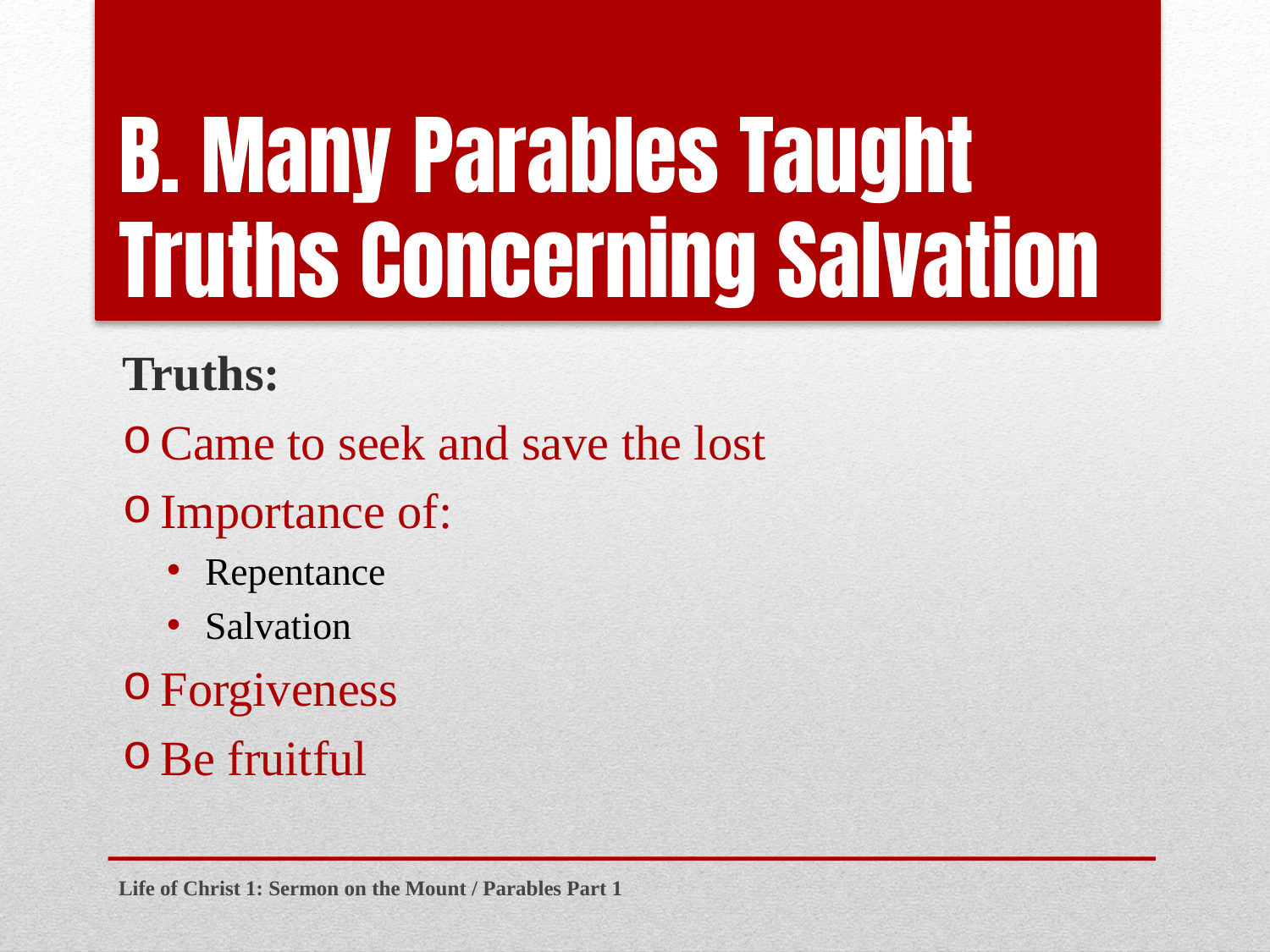

# B. Many Parables Taught Truths Concerning Salvation
Truths:
Came to seek and save the lost
Importance of:
Repentance
Salvation
Forgiveness
Be fruitful

Life of Christ 1: Sermon on the Mount / Parables Part 1